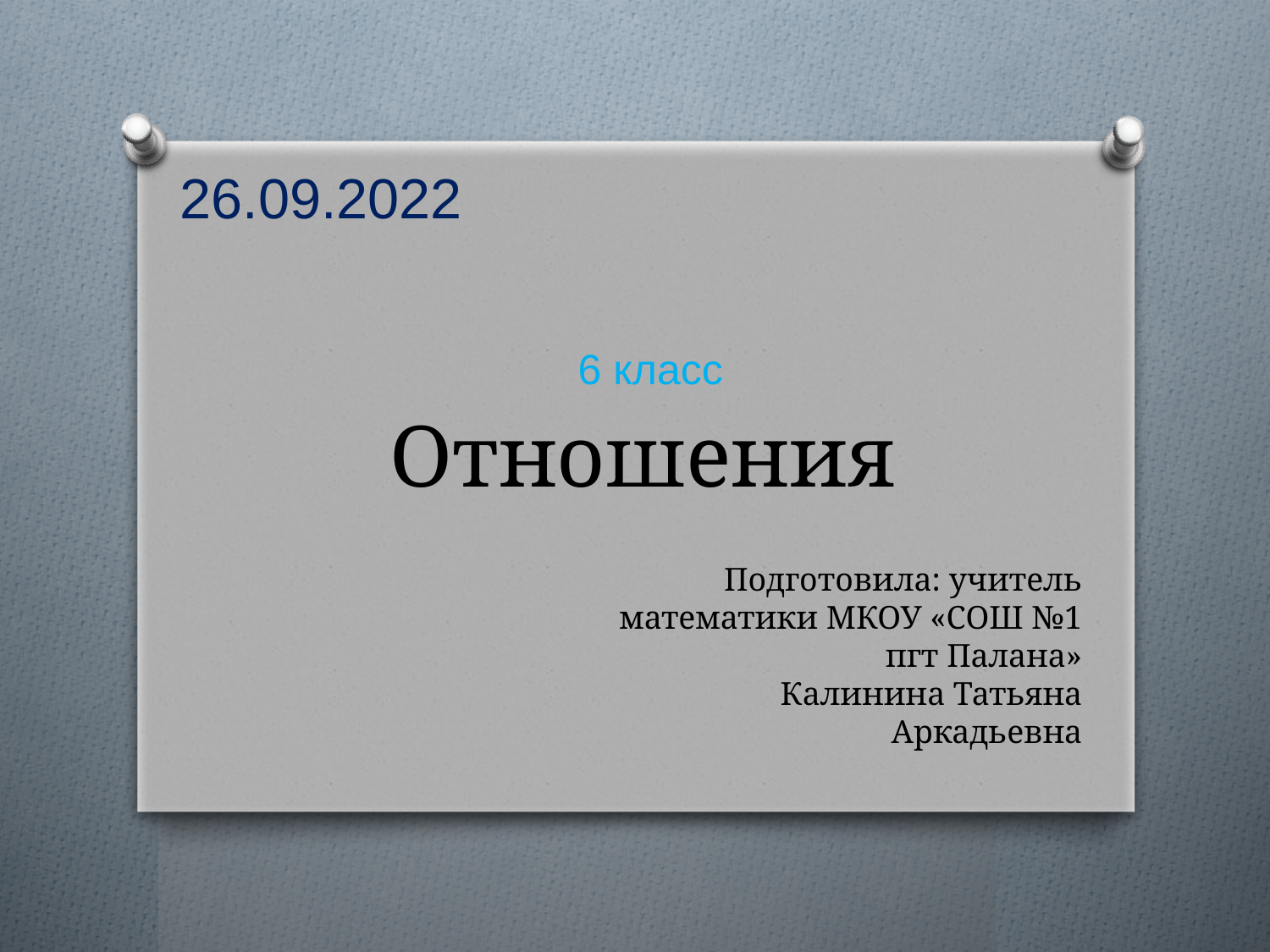

26.09.2022
# Отношения
6 класс
Подготовила: учитель математики МКОУ «СОШ №1 пгт Палана»
Калинина Татьяна Аркадьевна